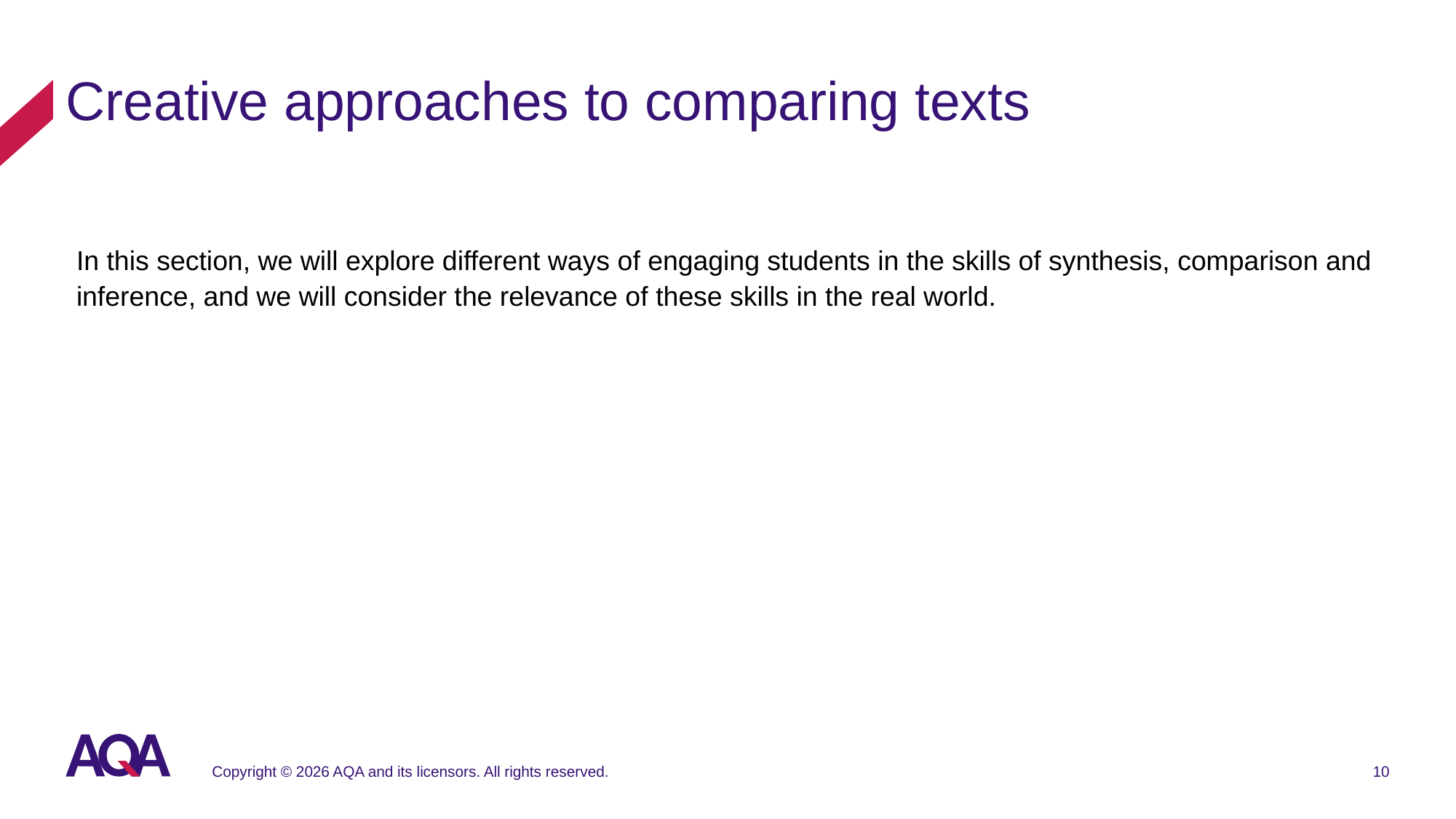

# Creative approaches to comparing texts
In this section, we will explore different ways of engaging students in the skills of synthesis, comparison and inference, and we will consider the relevance of these skills in the real world.

Copyright © 2026 AQA and its licensors. All rights reserved.
10